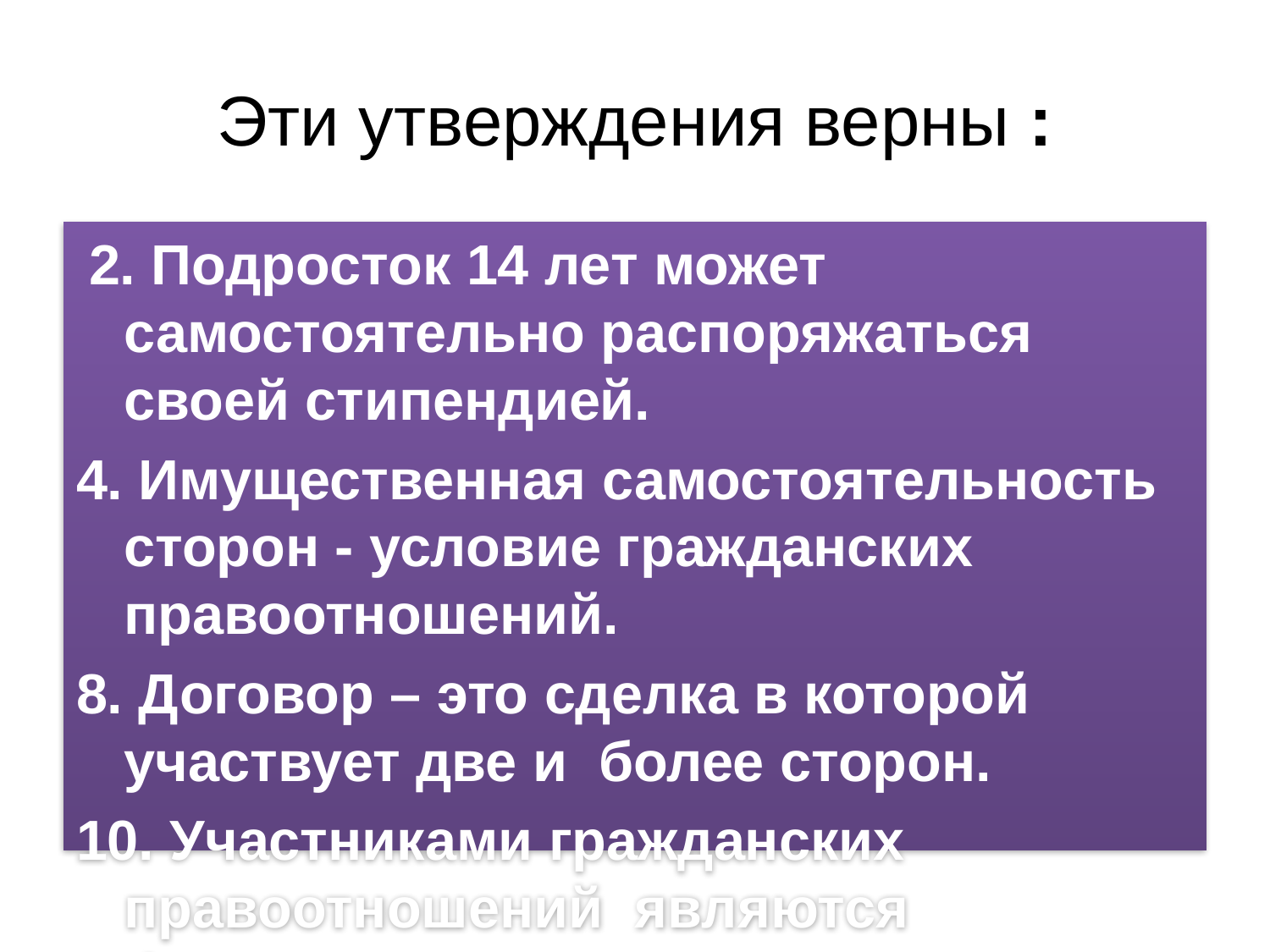

# Эти утверждения верны :
 2. Подросток 14 лет может самостоятельно распоряжаться своей стипендией.
4. Имущественная самостоятельность сторон - условие гражданских правоотношений.
8. Договор – это сделка в которой участвует две и  более сторон.
10. Участниками гражданских правоотношений  являются физические и юридические лица.